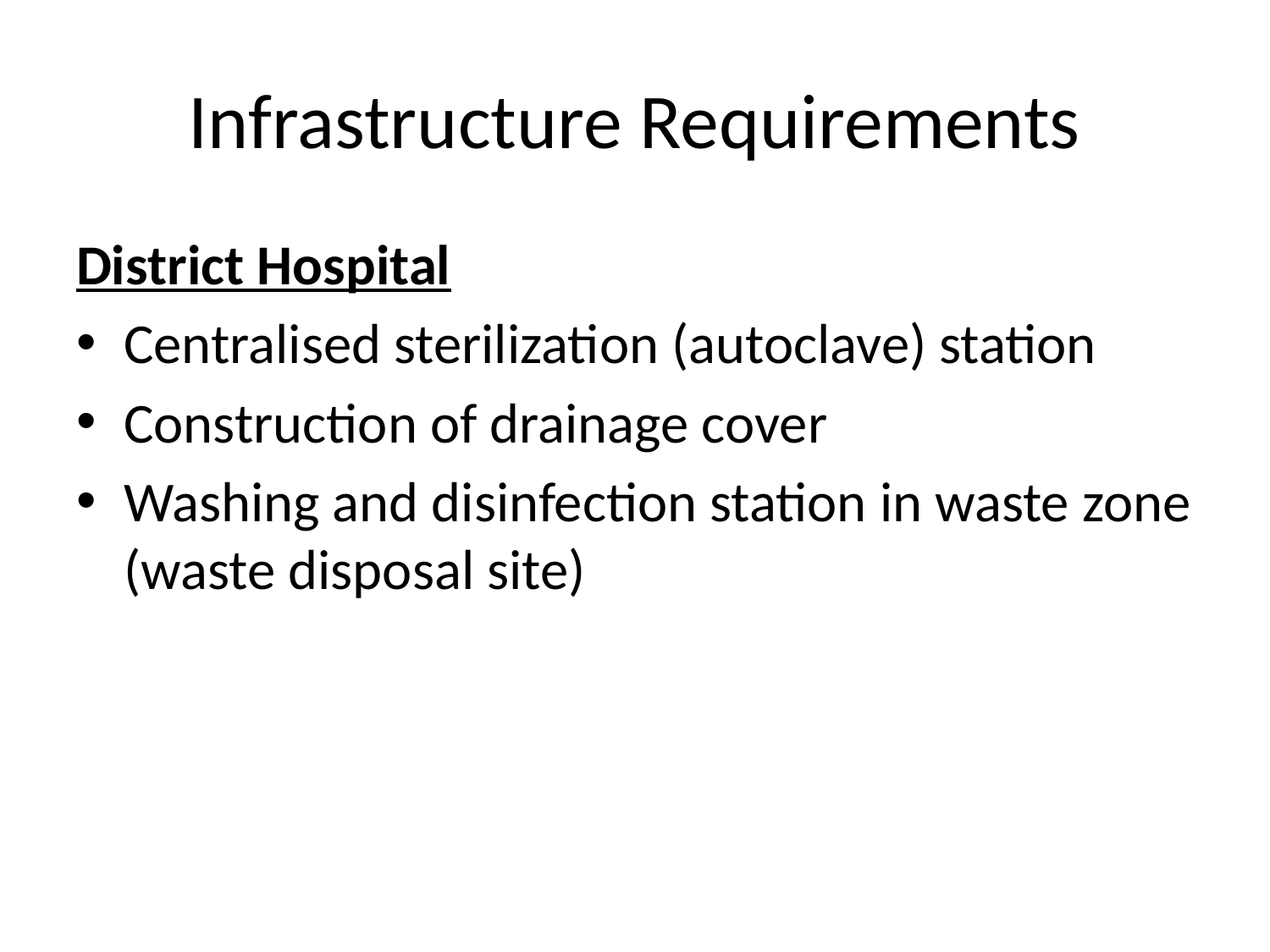

# Infrastructure Requirements
District Hospital
Centralised sterilization (autoclave) station
Construction of drainage cover
Washing and disinfection station in waste zone (waste disposal site)